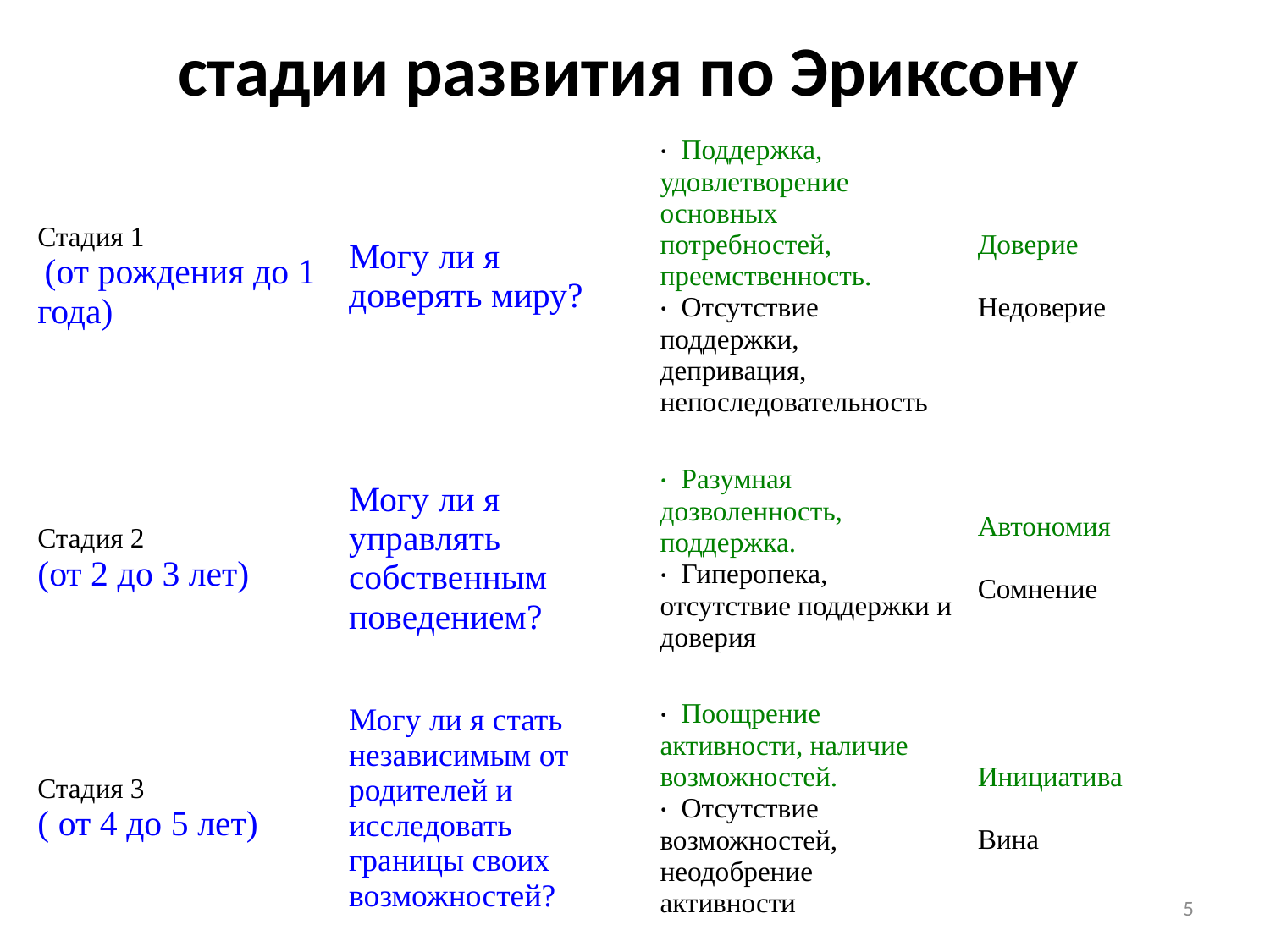

# стадии развития по Эриксону
| Стадия 1 (от рождения до 1 года) | Могу ли я доверять миру? | · Поддержка, удовлетворение основных потребностей, преемственность. · Отсутствие поддержки, депривация, непоследовательность | Доверие Недоверие |
| --- | --- | --- | --- |
| Стадия 2 (от 2 до 3 лет) | Могу ли я управлять собственным поведением? | · Разумная дозволенность, поддержка. · Гиперопека, отсутствие поддержки и доверия | Автономия Сомнение |
| Стадия 3 ( от 4 до 5 лет) | Могу ли я стать независимым от родителей и исследовать границы своих возможностей? | · Поощрение активности, наличие возможностей. · Отсутствие возможностей, неодобрение активности | Инициатива Вина |
5